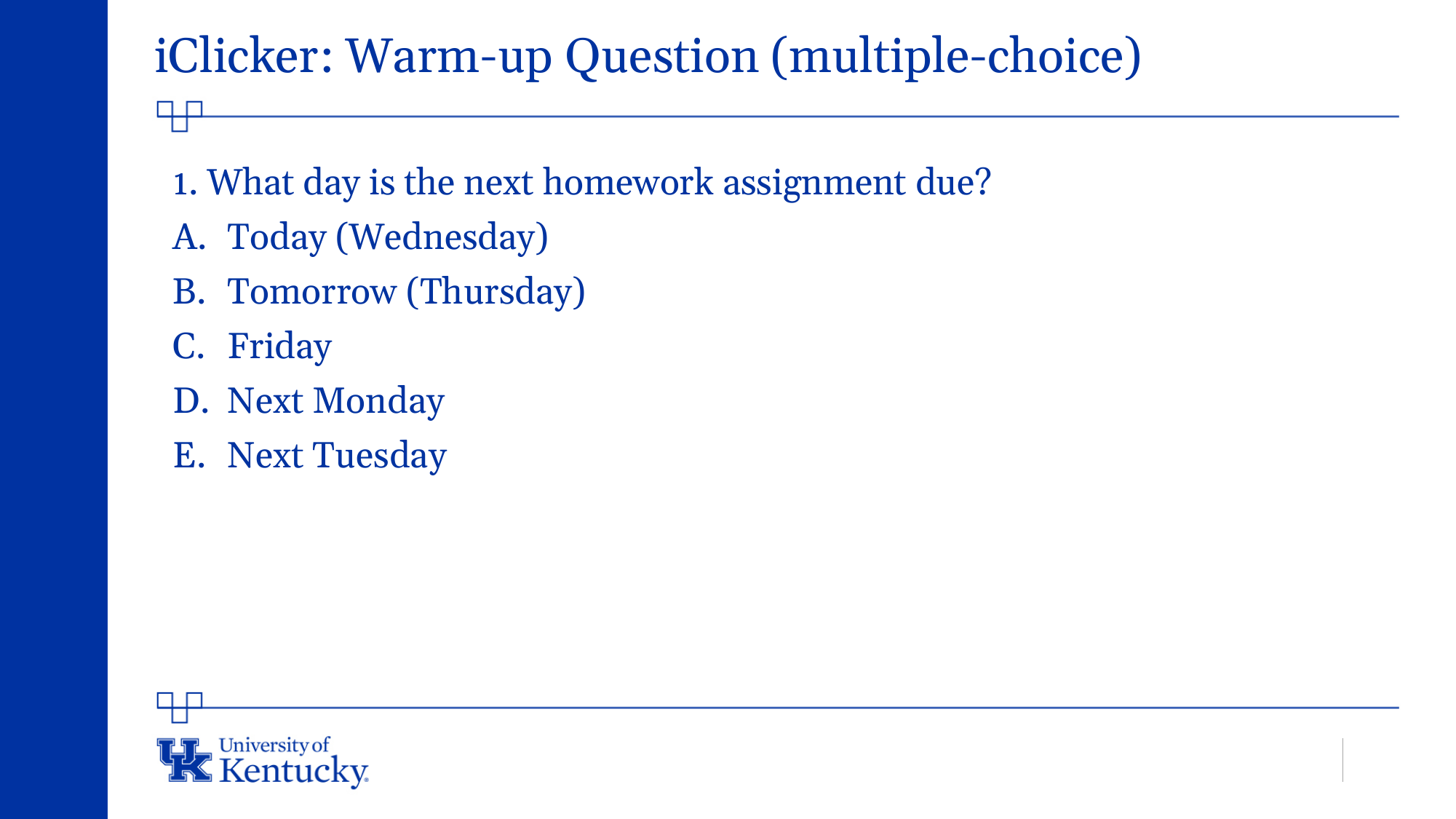

# iClicker: Warm-up Question (multiple-choice)
1. What day is the next homework assignment due?
Today (Wednesday)
Tomorrow (Thursday)
Friday
Next Monday
Next Tuesday